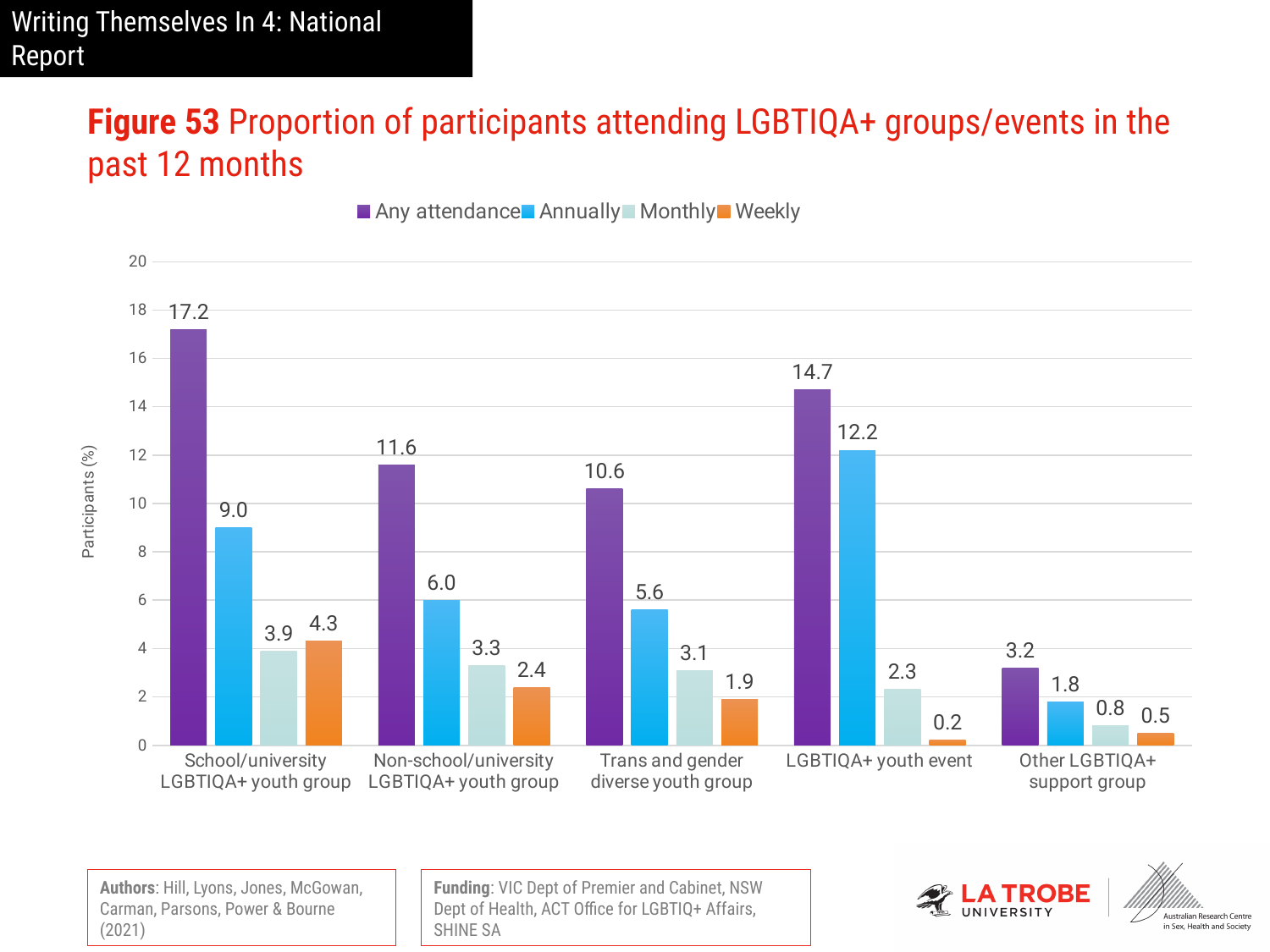

# Figure 53 Proportion of participants attending LGBTIQA+ groups/events in the past 12 months

### Chart

| Category | Any attendance | Annually | Monthly | Weekly |
|---|---|---|---|---|
| School/university LGBTIQA+ youth group | 17.2 | 9.0 | 3.9 | 4.3 |
| Non-school/university LGBTIQA+ youth group | 11.6 | 6.0 | 3.3 | 2.4 |
| Trans and gender diverse youth group | 10.6 | 5.6 | 3.1 | 1.9 |
| LGBTIQA+ youth event | 14.7 | 12.2 | 2.3 | 0.2 |
| Other LGBTIQA+ support group | 3.2 | 1.8 | 0.8 | 0.5 |